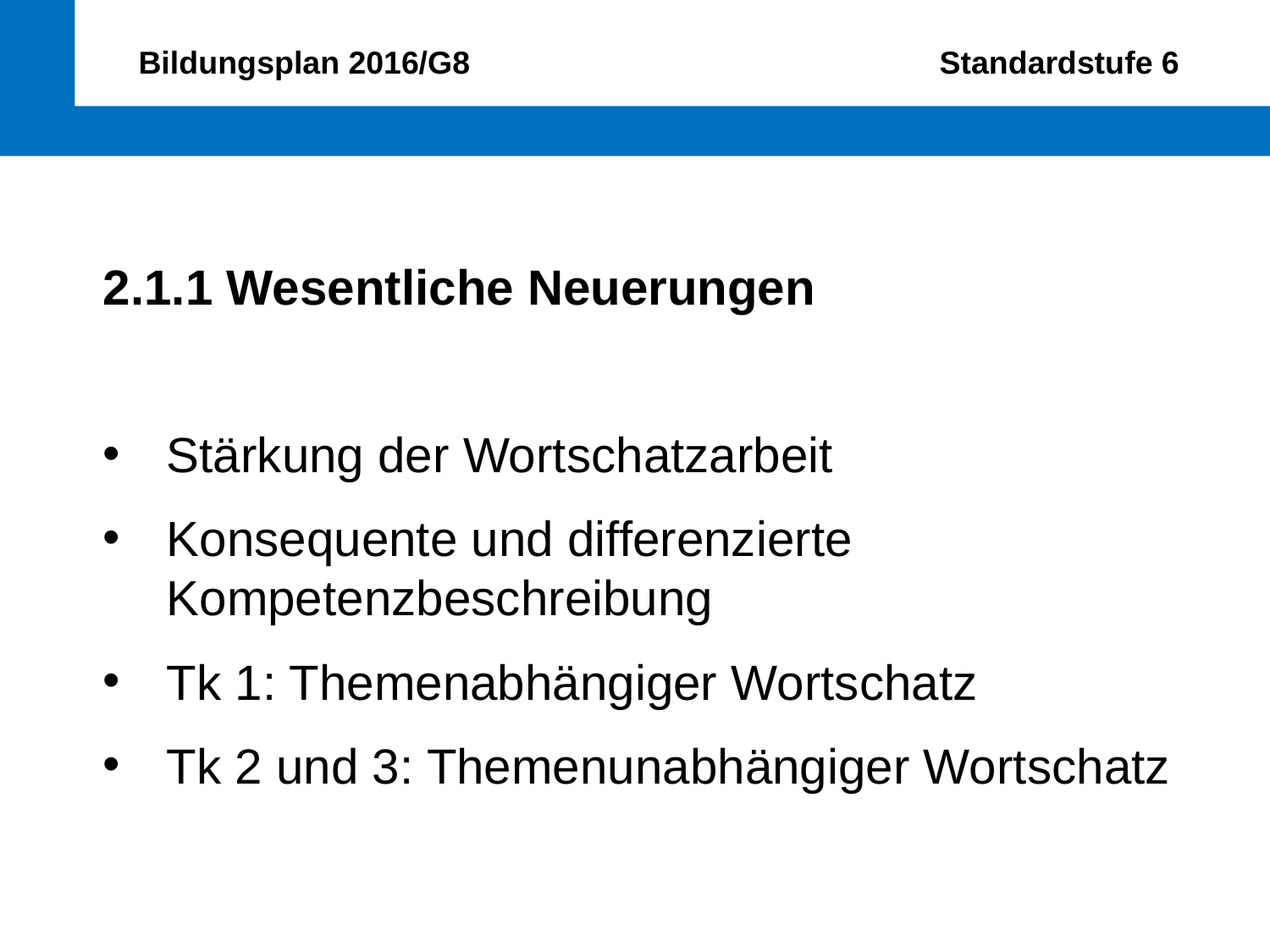

Bildungsplan 2016/G8                                                     Standardstufe 6

2.1.1 Wesentliche Neuerungen

Stärkung der Wortschatzarbeit
Konsequente und differenzierte Kompetenzbeschreibung
Tk 1: Themenabhängiger Wortschatz
Tk 2 und 3: Themenunabhängiger Wortschatz